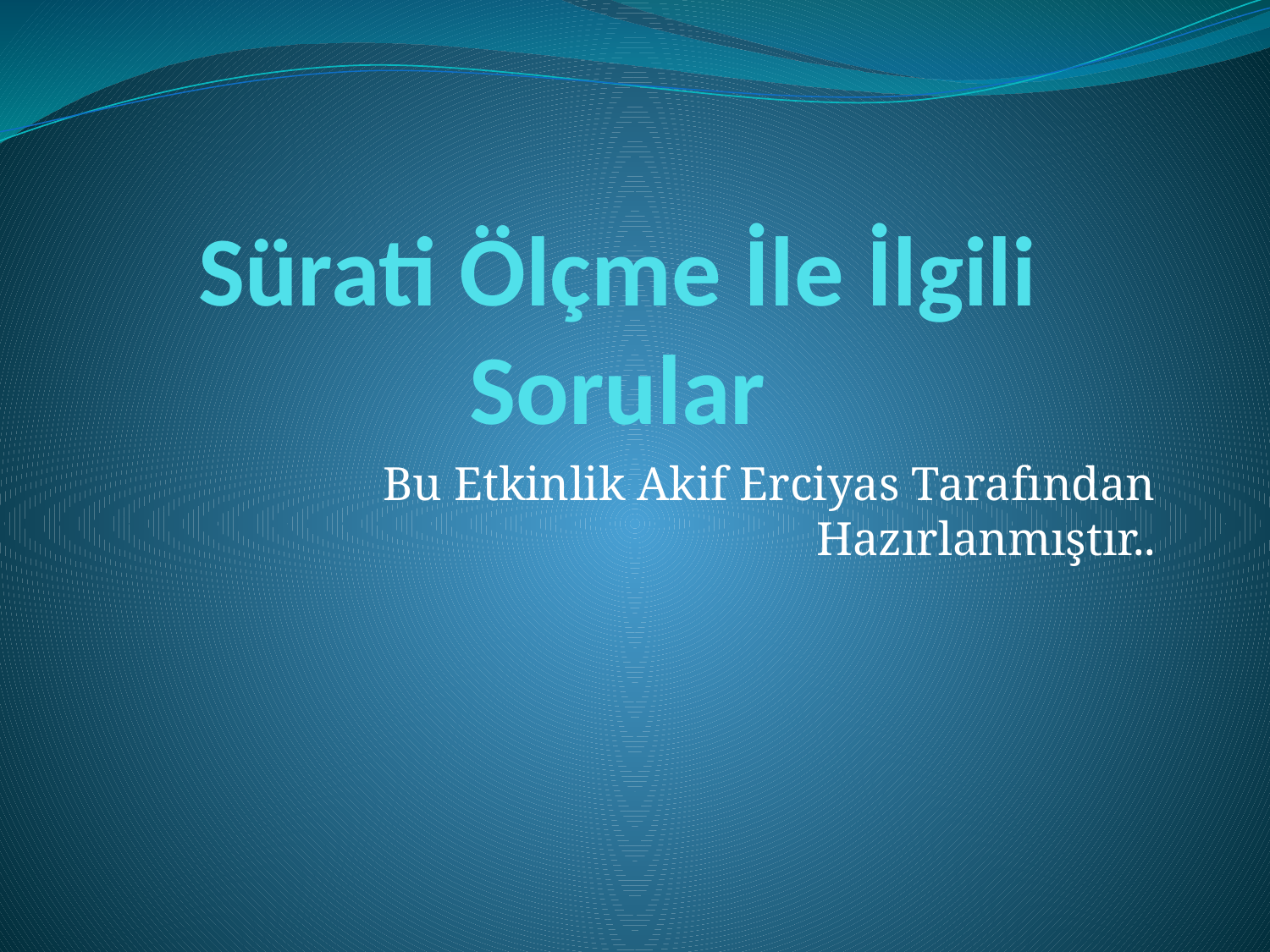

# Sürati Ölçme İle İlgili Sorular
Bu Etkinlik Akif Erciyas Tarafından Hazırlanmıştır..